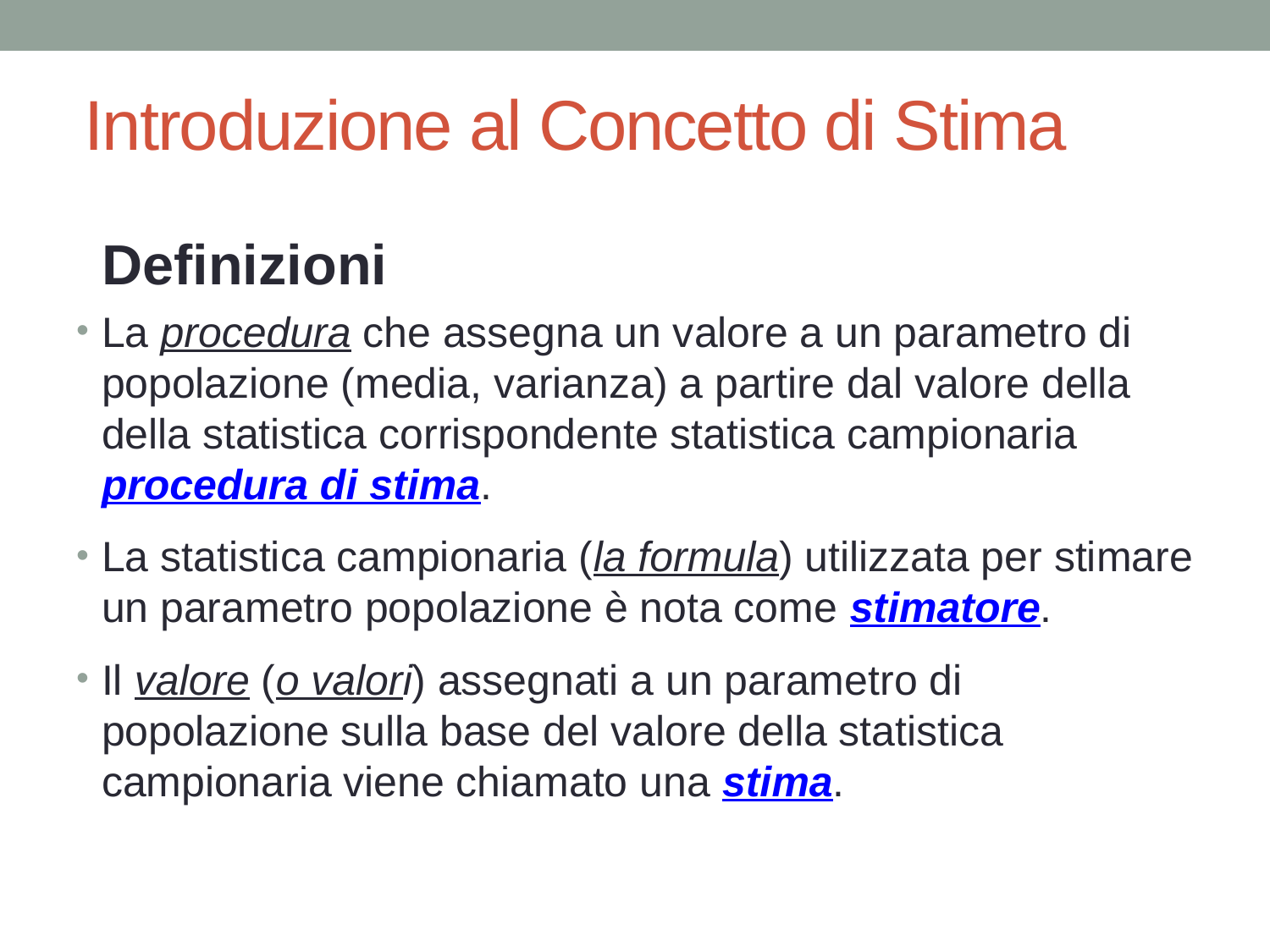

# Introduzione al Concetto di Stima
Definizioni
La procedura che assegna un valore a un parametro di popolazione (media, varianza) a partire dal valore della della statistica corrispondente statistica campionaria procedura di stima.
La statistica campionaria (la formula) utilizzata per stimare un parametro popolazione è nota come stimatore.
Il valore (o valori) assegnati a un parametro di popolazione sulla base del valore della statistica campionaria viene chiamato una stima.